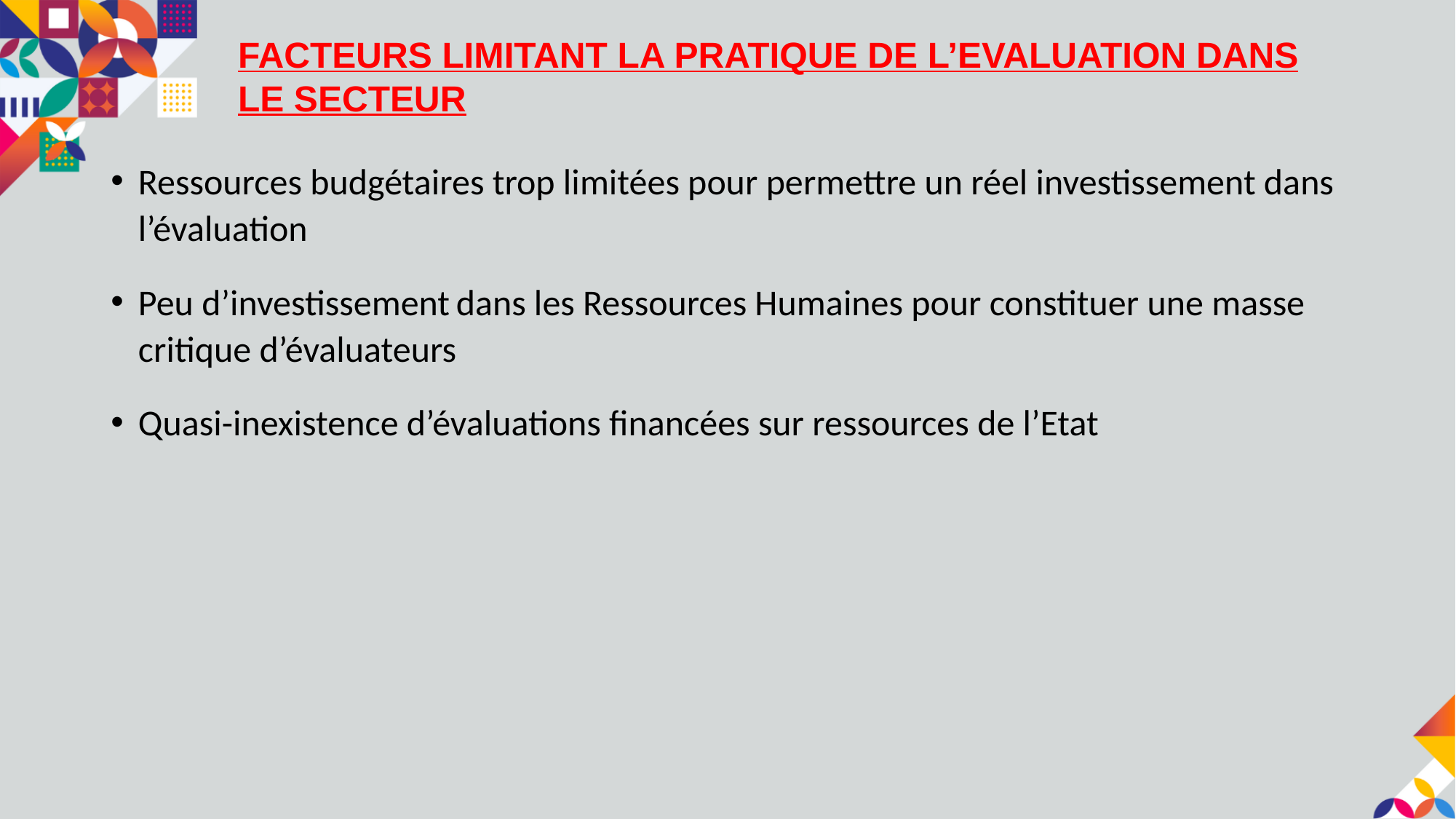

# FACTEURS LIMITANT LA PRATIQUE DE L’EVALUATION DANS LE SECTEUR
Ressources budgétaires trop limitées pour permettre un réel investissement dans l’évaluation
Peu d’investissement dans les Ressources Humaines pour constituer une masse critique d’évaluateurs
Quasi-inexistence d’évaluations financées sur ressources de l’Etat